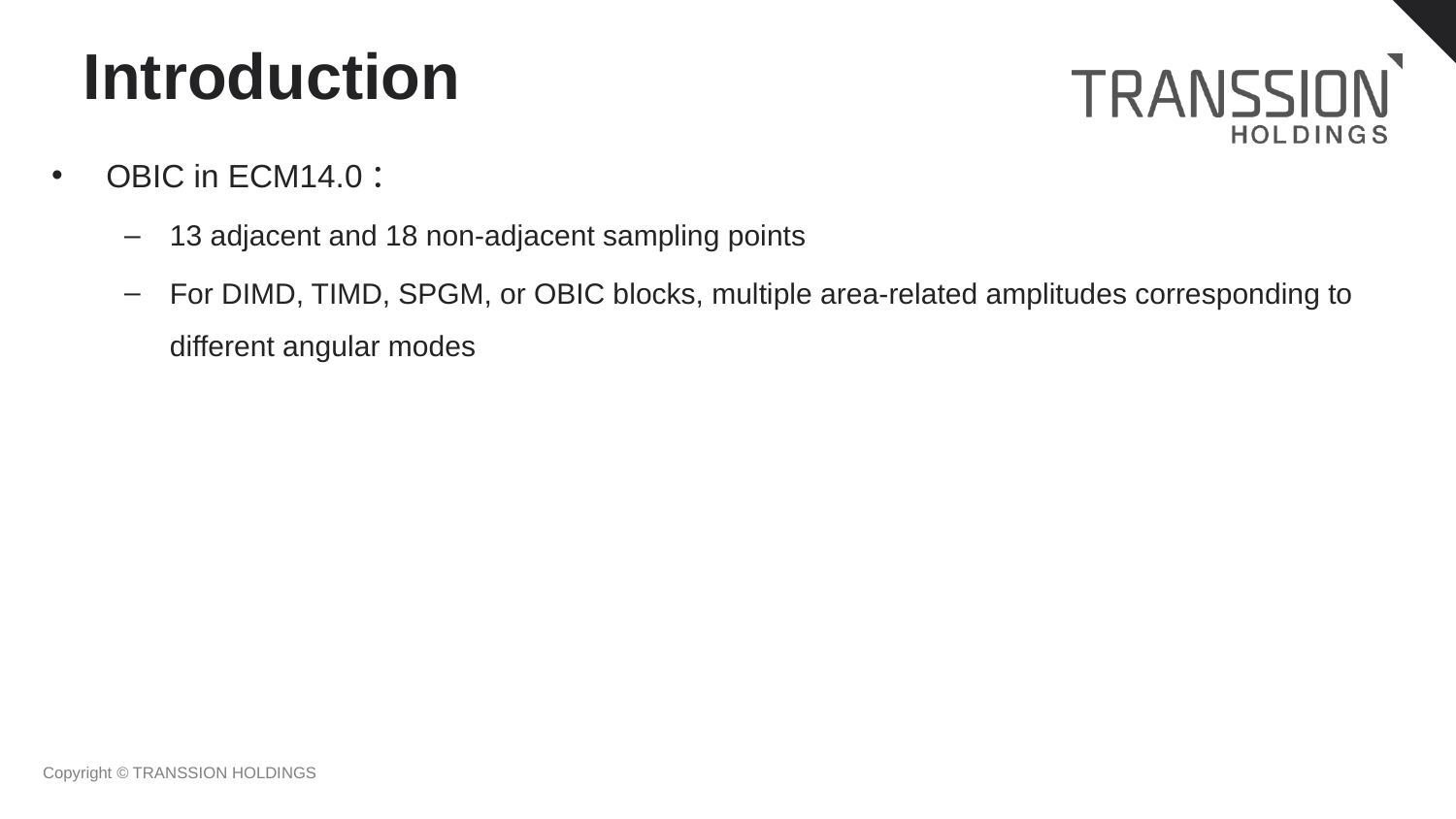

# Introduction
OBIC in ECM14.0：
13 adjacent and 18 non-adjacent sampling points
For DIMD, TIMD, SPGM, or OBIC blocks, multiple area-related amplitudes corresponding to different angular modes

2